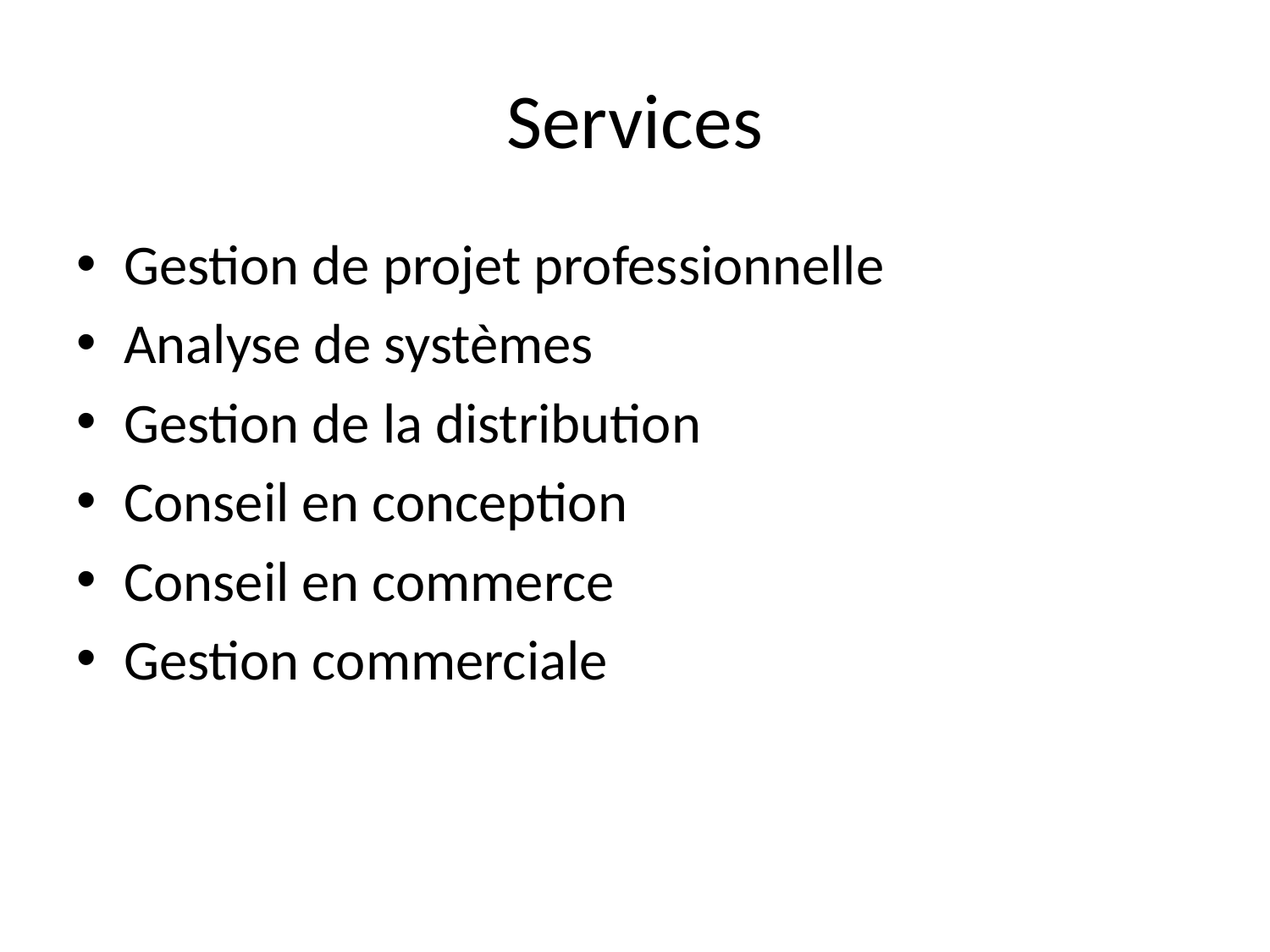

# Services
Gestion de projet professionnelle
Analyse de systèmes
Gestion de la distribution
Conseil en conception
Conseil en commerce
Gestion commerciale